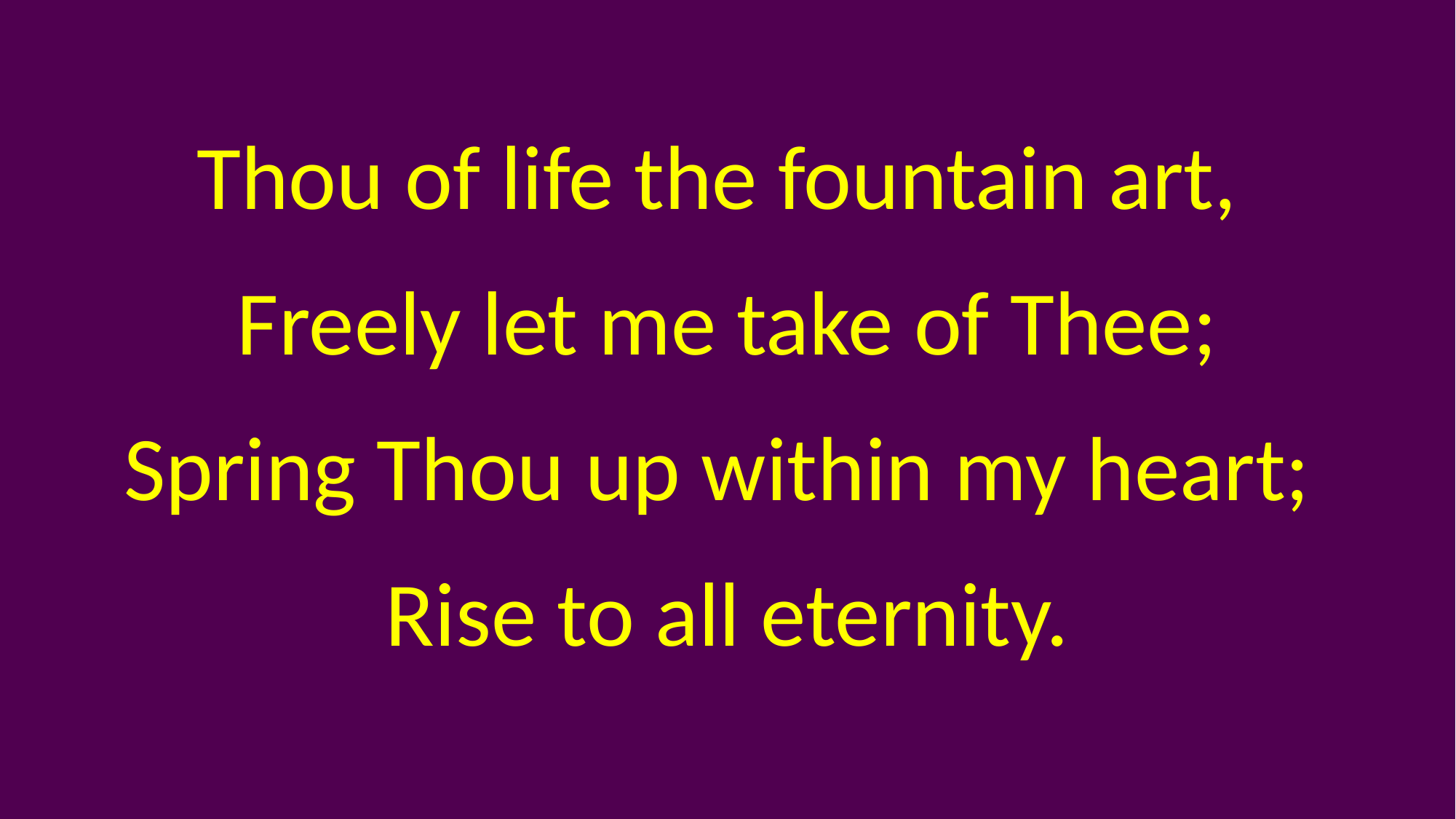

Thou of life the fountain art,
Freely let me take of Thee;
Spring Thou up within my heart;
Rise to all eternity.